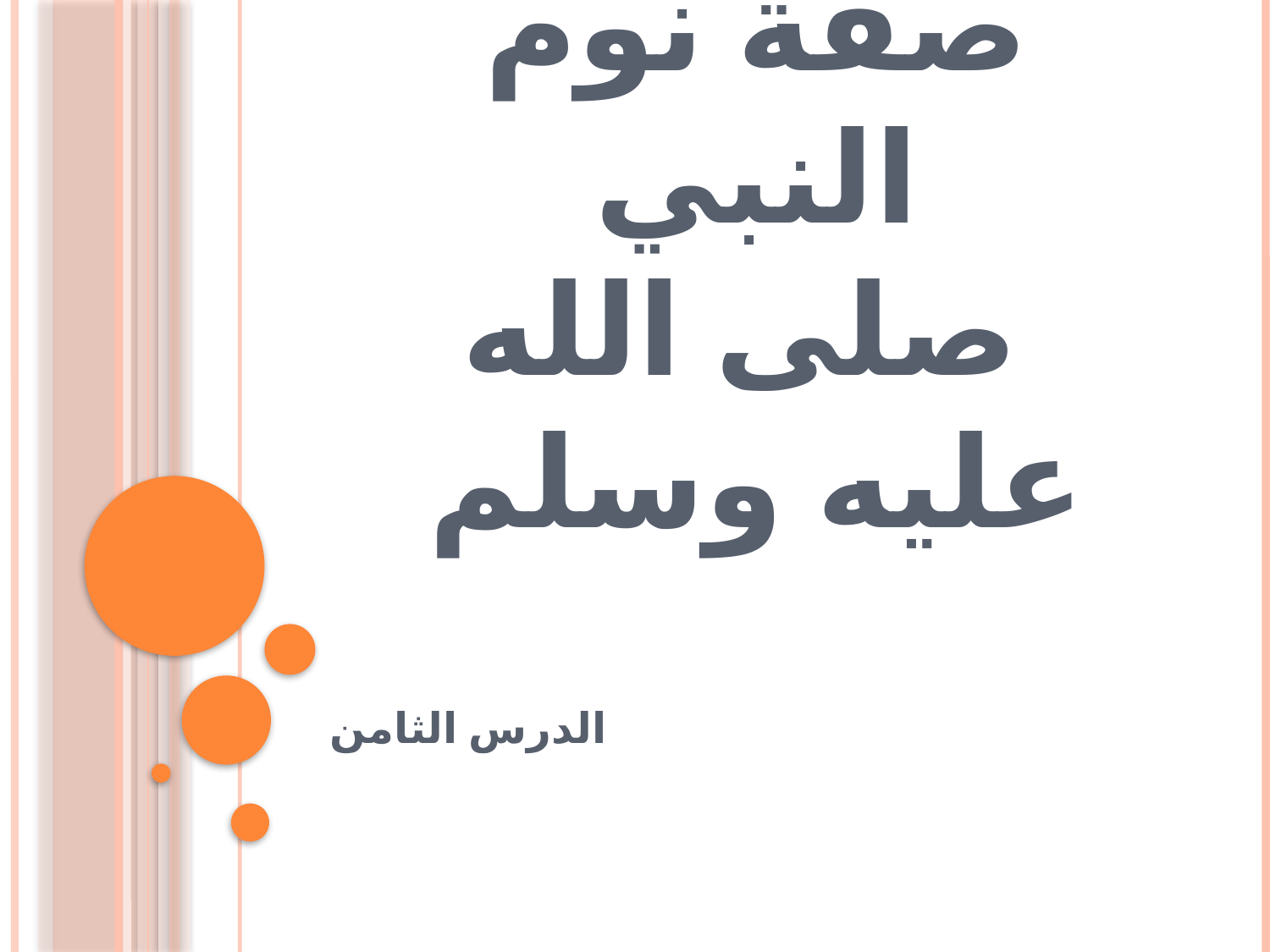

# صفة نوم النبي صلى الله عليه وسلم
الدرس الثامن